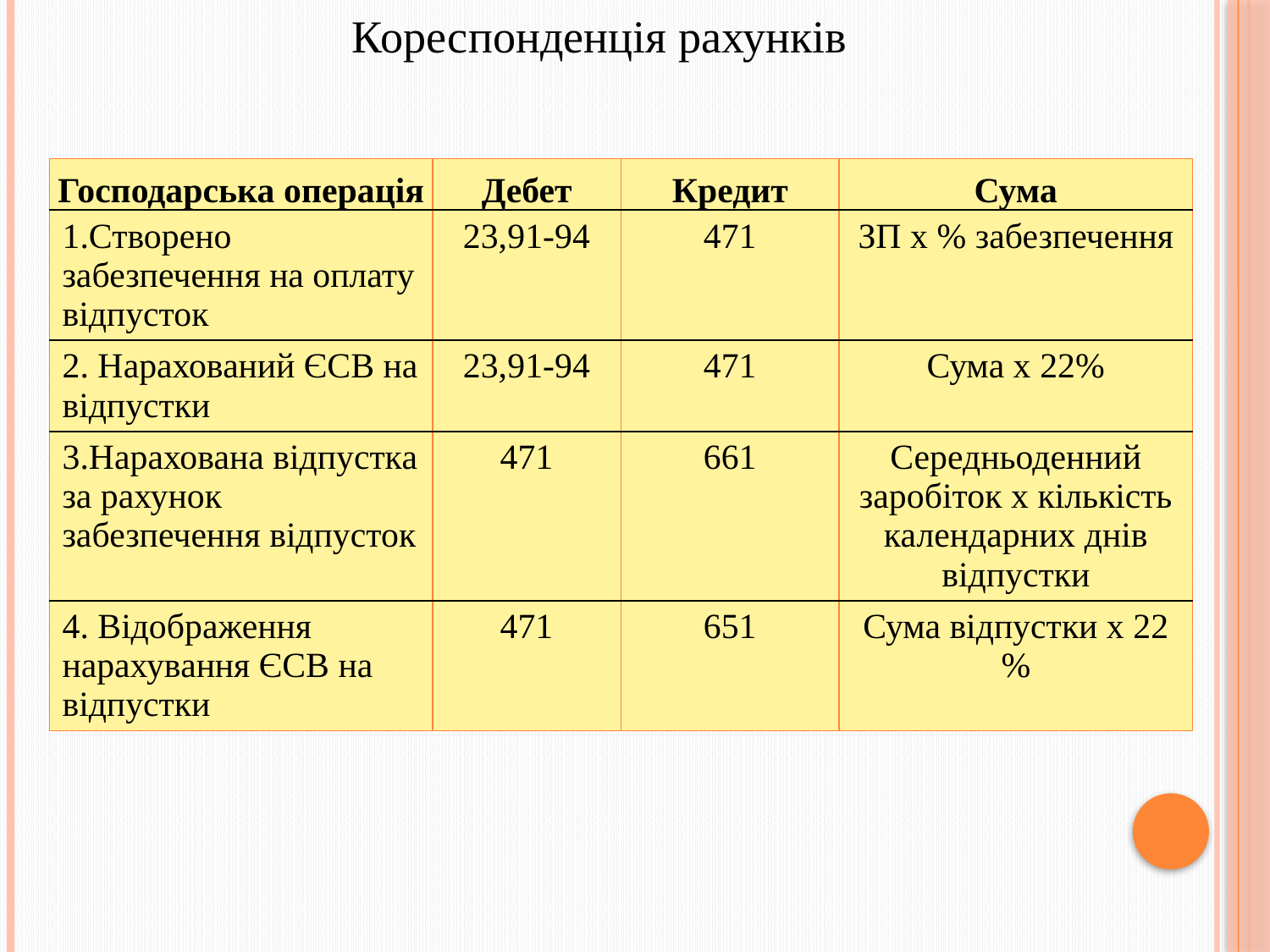

Кореспонденція рахунків
| Господарська операція | Дебет | Кредит | Сума |
| --- | --- | --- | --- |
| 1.Створено забезпечення на оплату відпусток | 23,91-94 | 471 | ЗП х % забезпечення |
| 2. Нарахований ЄСВ на відпустки | 23,91-94 | 471 | Сума х 22% |
| 3.Нарахована відпустка за рахунок забезпечення відпусток | 471 | 661 | Середньоденний заробіток х кількість календарних днів відпустки |
| 4. Відображення нарахування ЄСВ на відпустки | 471 | 651 | Сума відпустки х 22 % |